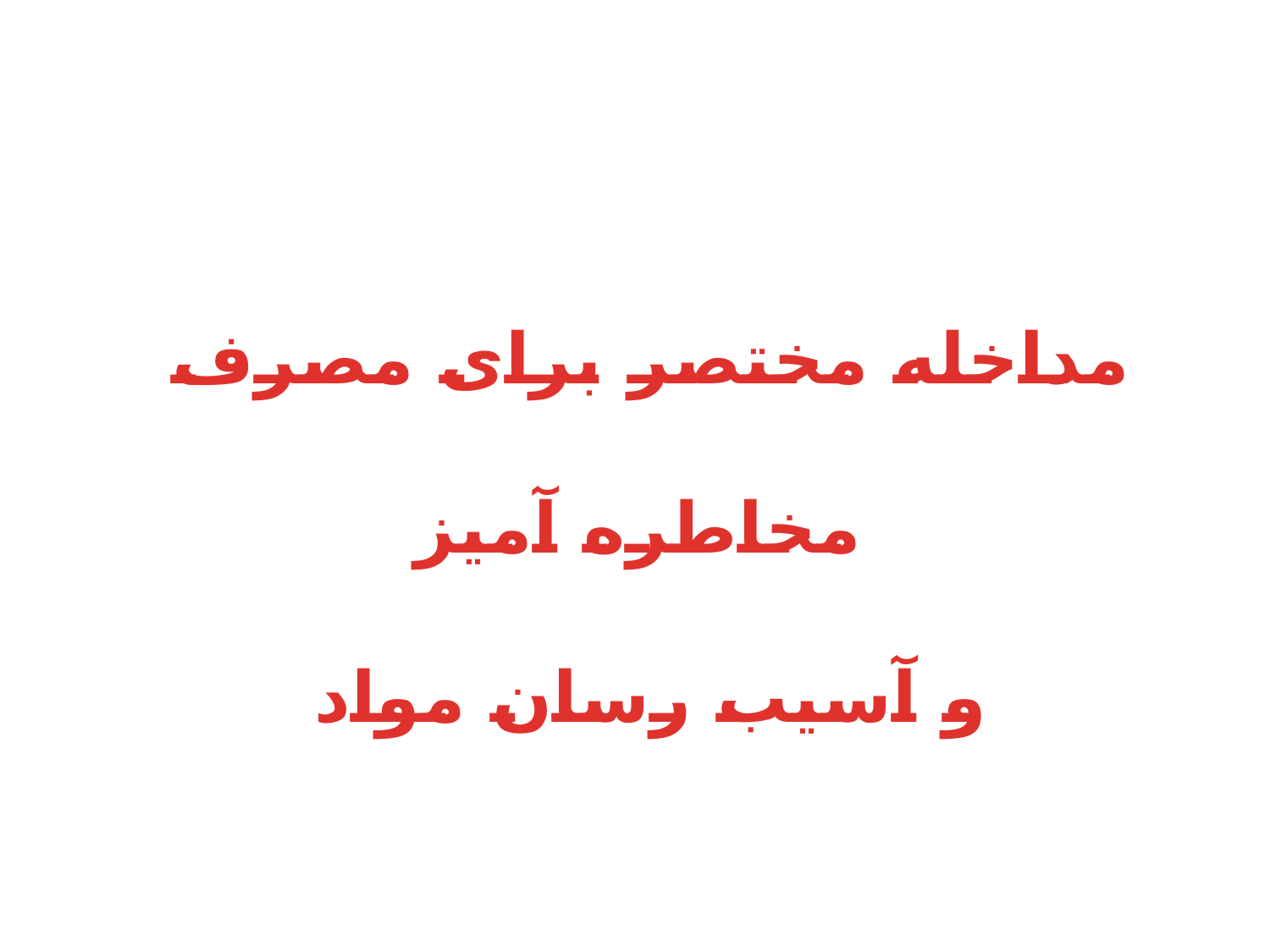

مداخله مختصر برای مصرف مخاطره آمیز
و آسیب رسان مواد